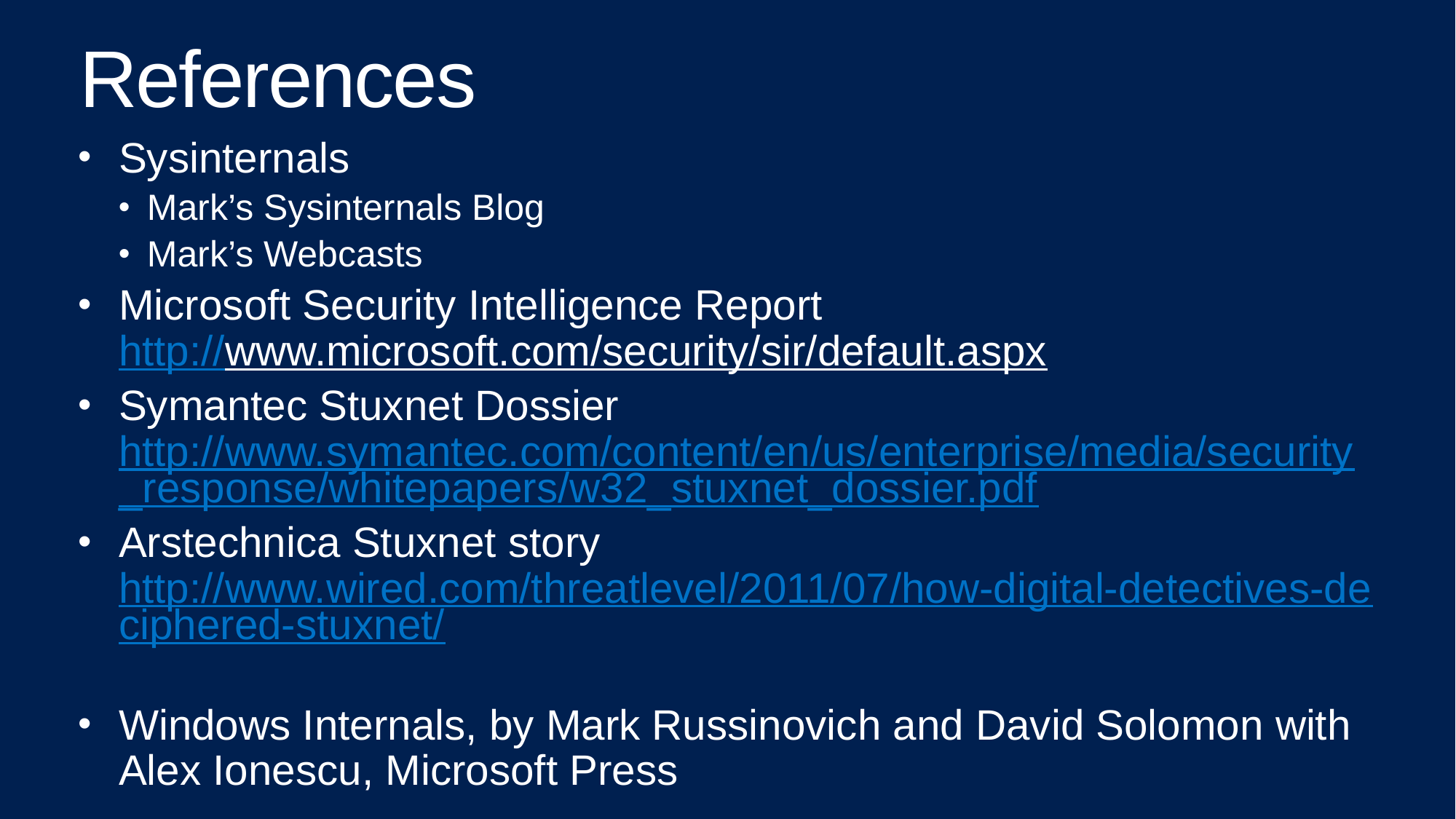

# References
Sysinternals
Mark’s Sysinternals Blog
Mark’s Webcasts
Microsoft Security Intelligence Report
http://www.microsoft.com/security/sir/default.aspx
Symantec Stuxnet Dossier http://www.symantec.com/content/en/us/enterprise/media/security_response/whitepapers/w32_stuxnet_dossier.pdf
Arstechnica Stuxnet story http://www.wired.com/threatlevel/2011/07/how-digital-detectives-deciphered-stuxnet/
Windows Internals, by Mark Russinovich and David Solomon with Alex Ionescu, Microsoft Press